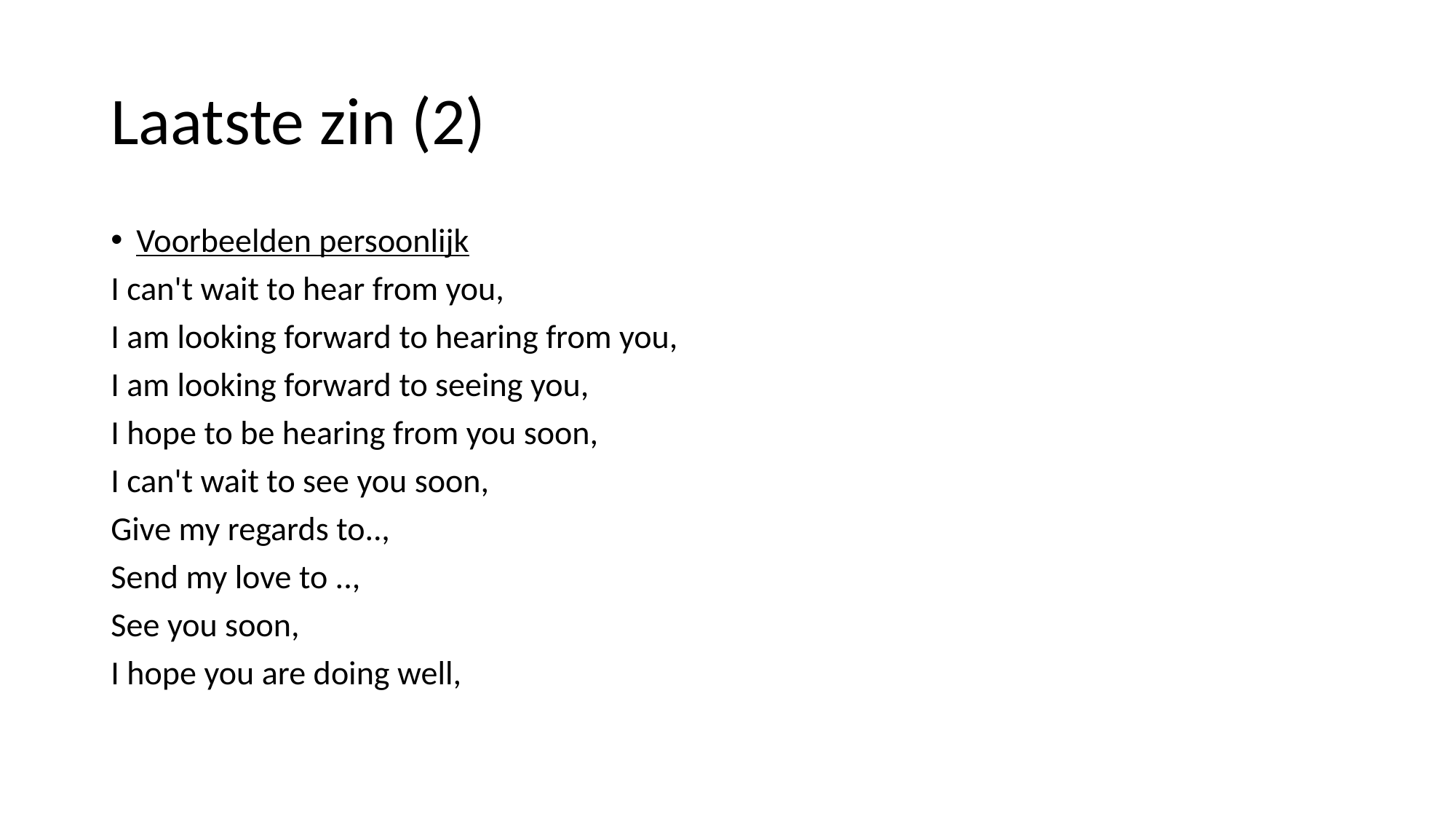

# Laatste zin (2)
Voorbeelden persoonlijk
I can't wait to hear from you,
I am looking forward to hearing from you,
I am looking forward to seeing you,
I hope to be hearing from you soon,
I can't wait to see you soon,
Give my regards to..,
Send my love to ..,
See you soon,
I hope you are doing well,